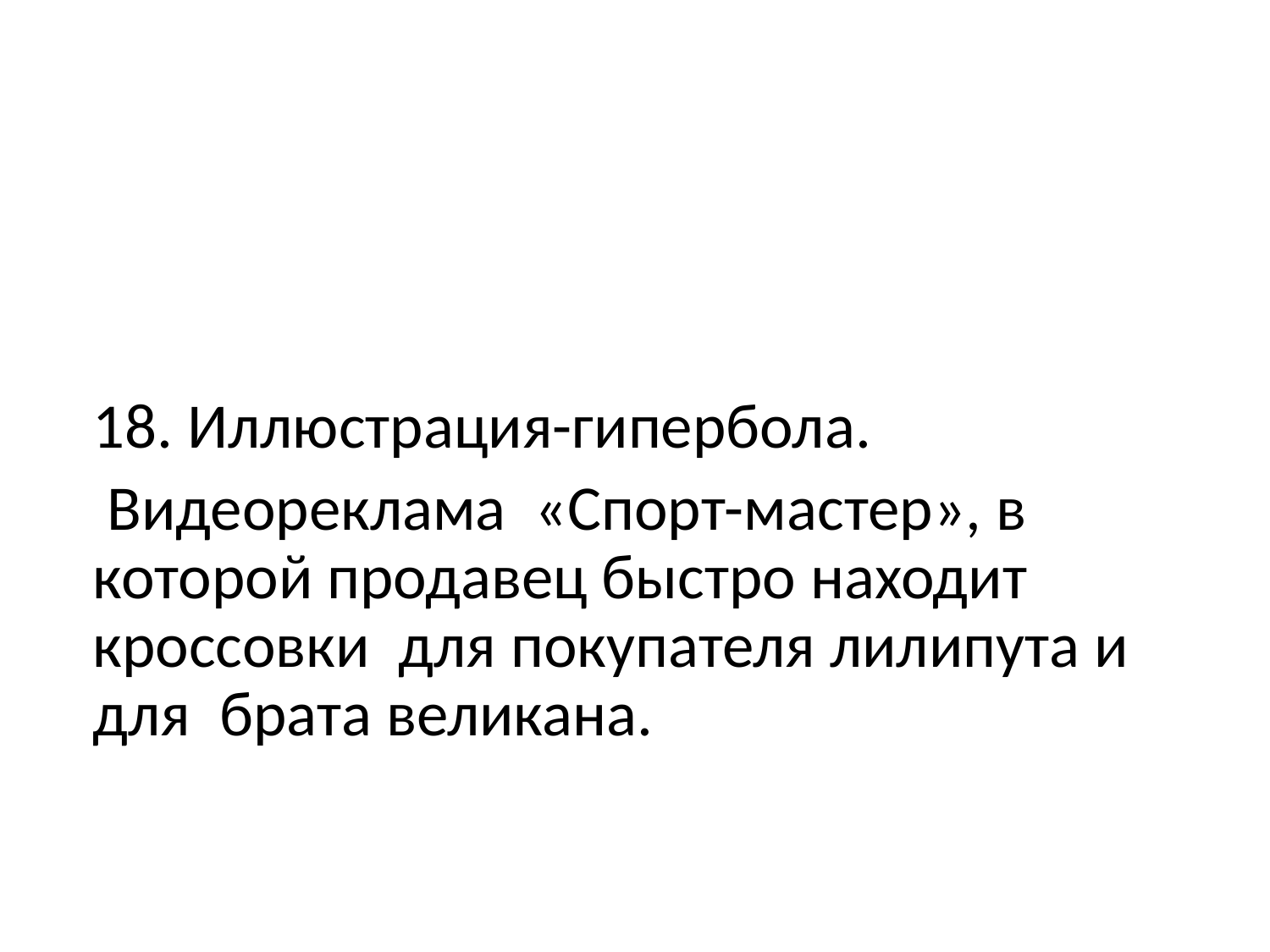

18. Иллюстрация-гипербола.
 Видеореклама  «Спорт-мастер», в которой продавец быстро находит кроссовки  для покупателя лилипута и для  брата великана.